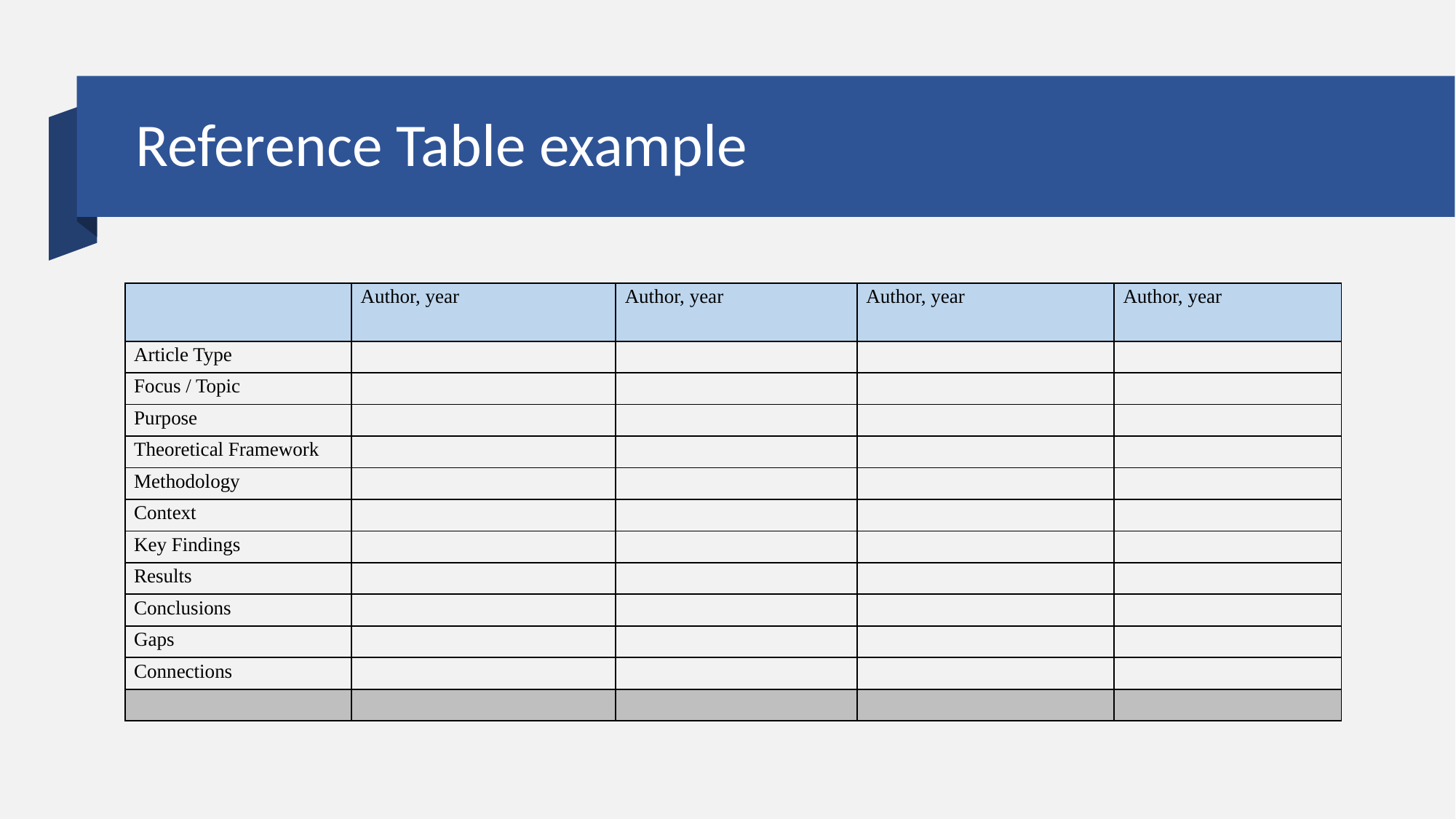

# Reference Table example

|  | Author, year | Author, year | Author, year | Author, year |
| --- | --- | --- | --- | --- |
| Article Type |  |  |  |  |
| Focus / Topic |  |  |  |  |
| Purpose |  |  |  |  |
| Theoretical Framework |  |  |  |  |
| Methodology |  |  |  |  |
| Context |  |  |  |  |
| Key Findings |  |  |  |  |
| Results |  |  |  |  |
| Conclusions |  |  |  |  |
| Gaps |  |  |  |  |
| Connections |  |  |  |  |
|  |  |  |  |  |